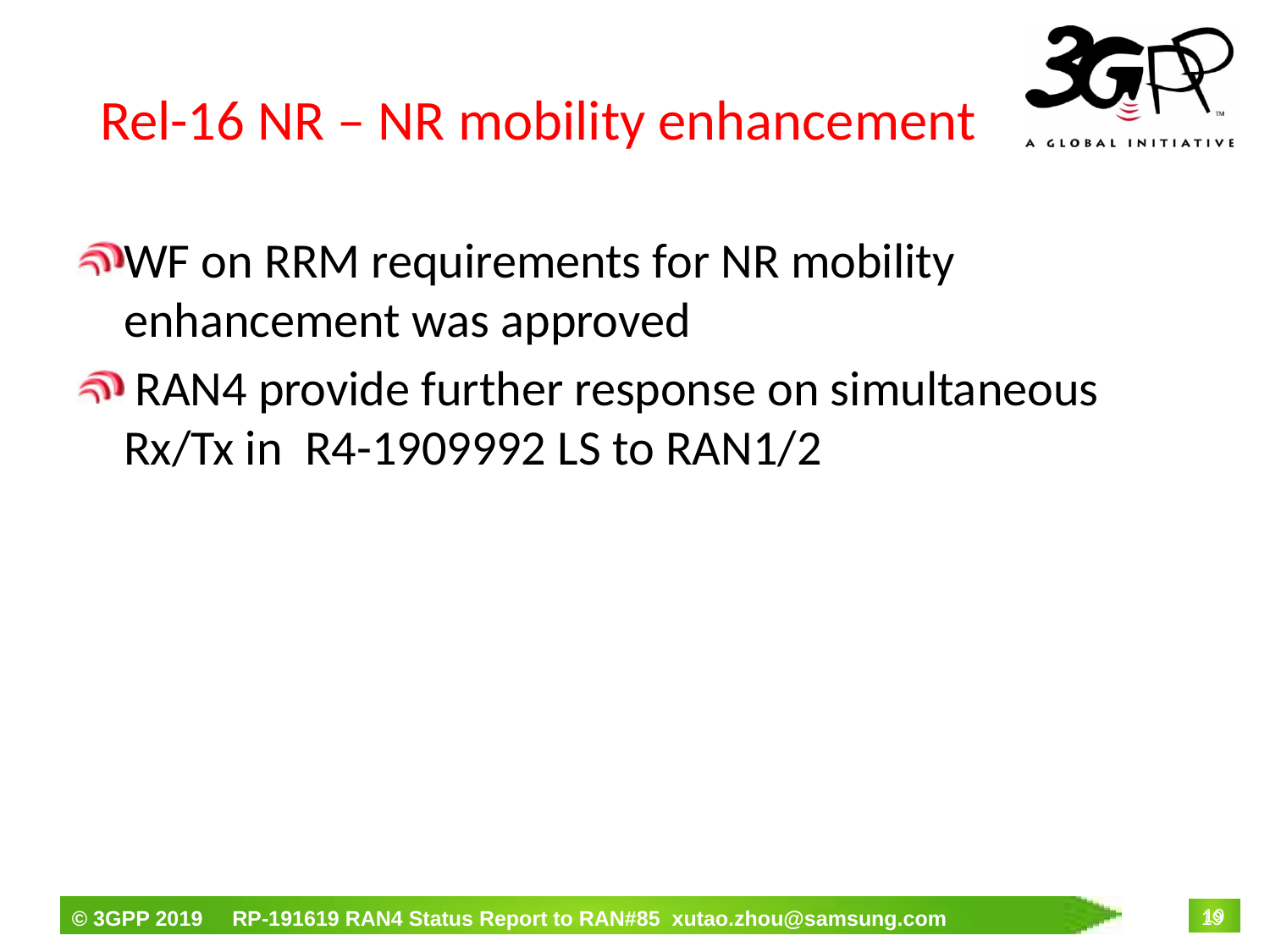

# Rel-16 NR – NR mobility enhancement
WF on RRM requirements for NR mobility enhancement was approved
 RAN4 provide further response on simultaneous Rx/Tx in  R4-1909992 LS to RAN1/2
19